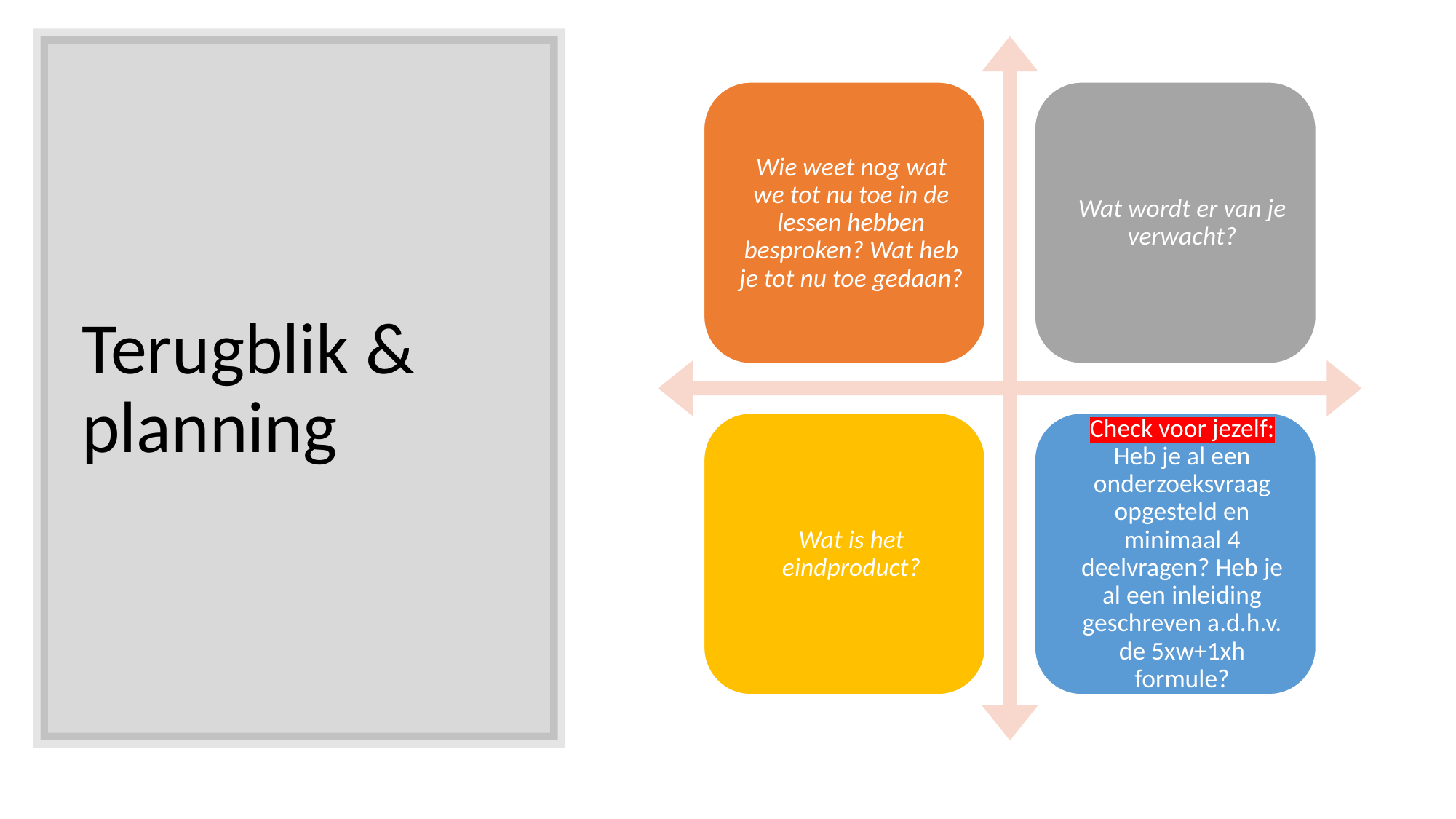

Wie weet nog wat we tot nu toe in de lessen hebben besproken? Wat heb je tot nu toe gedaan?
Wat wordt er van je verwacht?
Wat is het eindproduct?
Check voor jezelf: Heb je al een onderzoeksvraag opgesteld en minimaal 4 deelvragen? Heb je al een inleiding geschreven a.d.h.v. de 5xw+1xh formule?
# Terugblik & planning